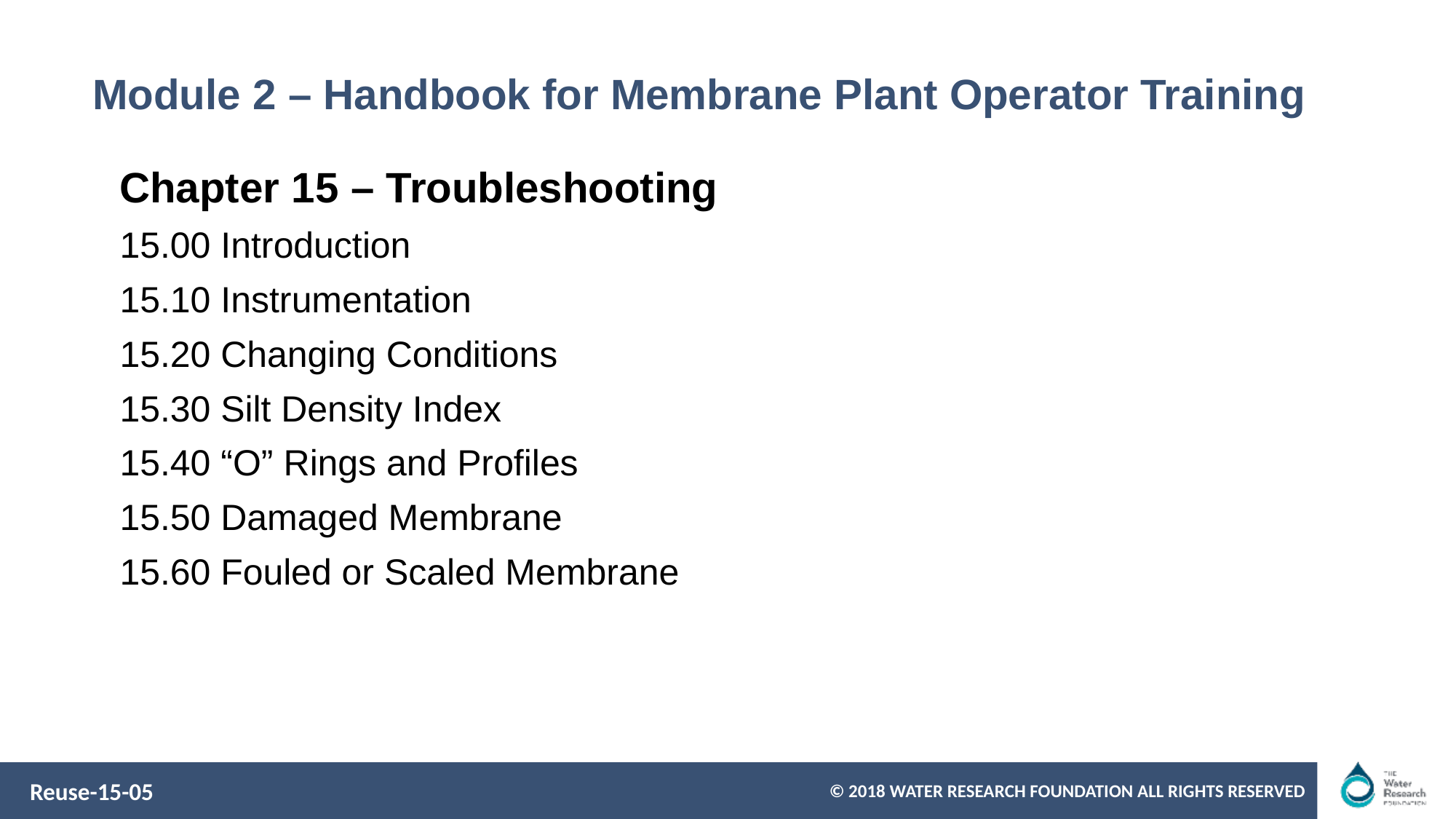

# Module 2 – Handbook for Membrane Plant Operator Training
Chapter 15 – Troubleshooting
15.00 Introduction
15.10 Instrumentation
15.20 Changing Conditions
15.30 Silt Density Index
15.40 “O” Rings and Profiles
15.50 Damaged Membrane
15.60 Fouled or Scaled Membrane